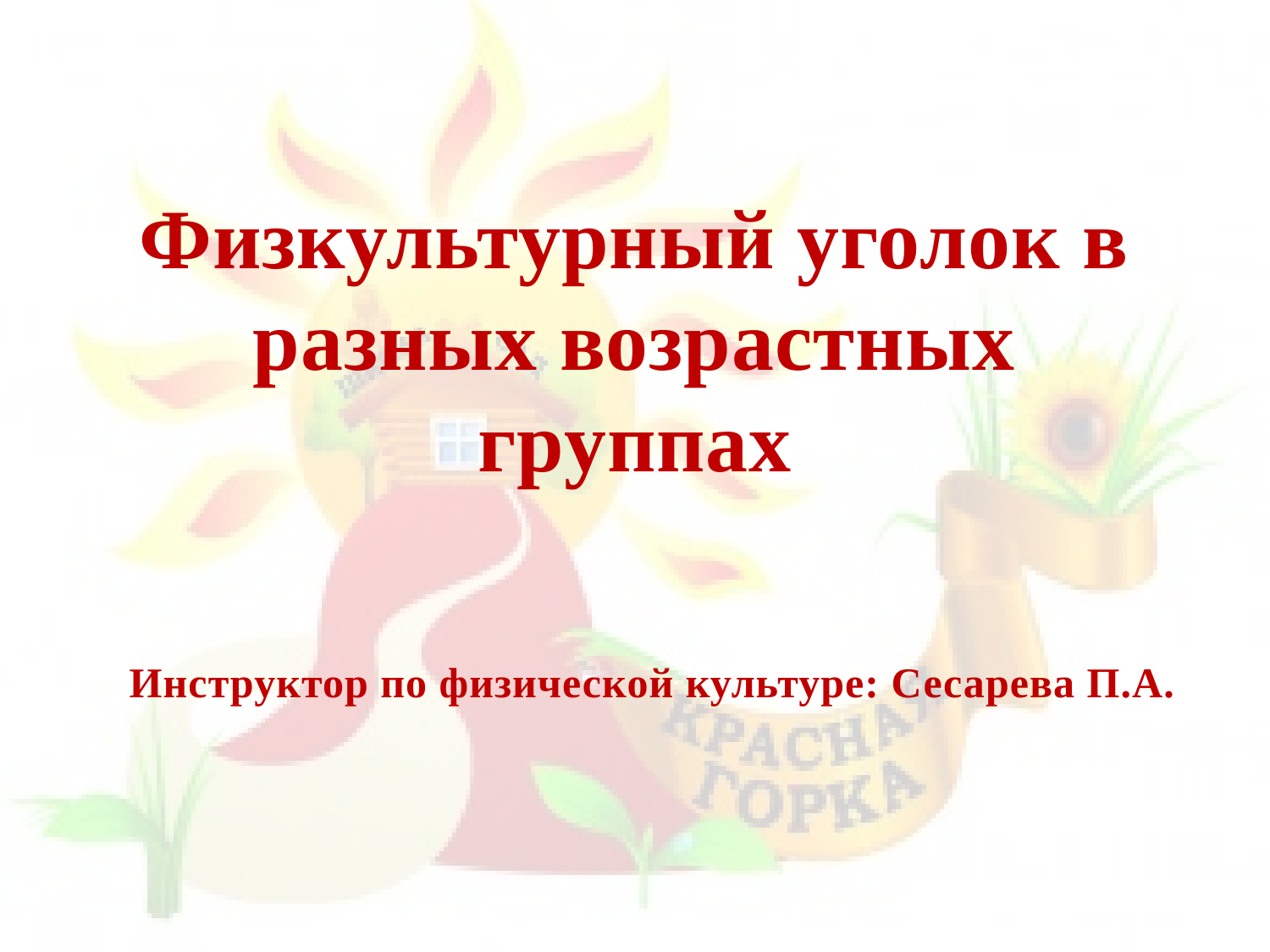

# Физкультурный уголок в разных возрастных группах
Инструктор по физической культуре: Сесарева П.А.